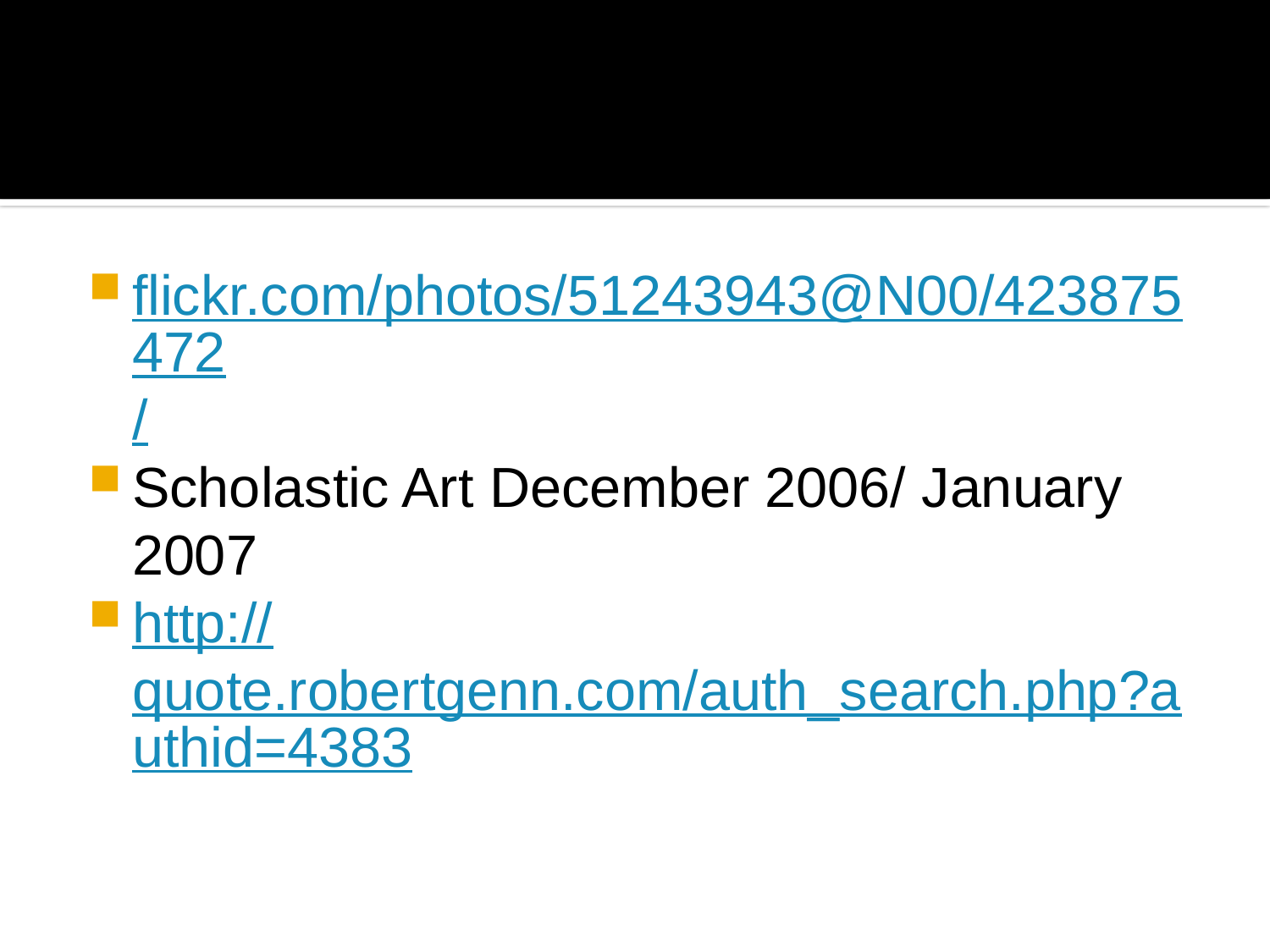

#
flickr.com/photos/51243943@N00/423875472/
Scholastic Art December 2006/ January 2007
http://quote.robertgenn.com/auth_search.php?authid=4383